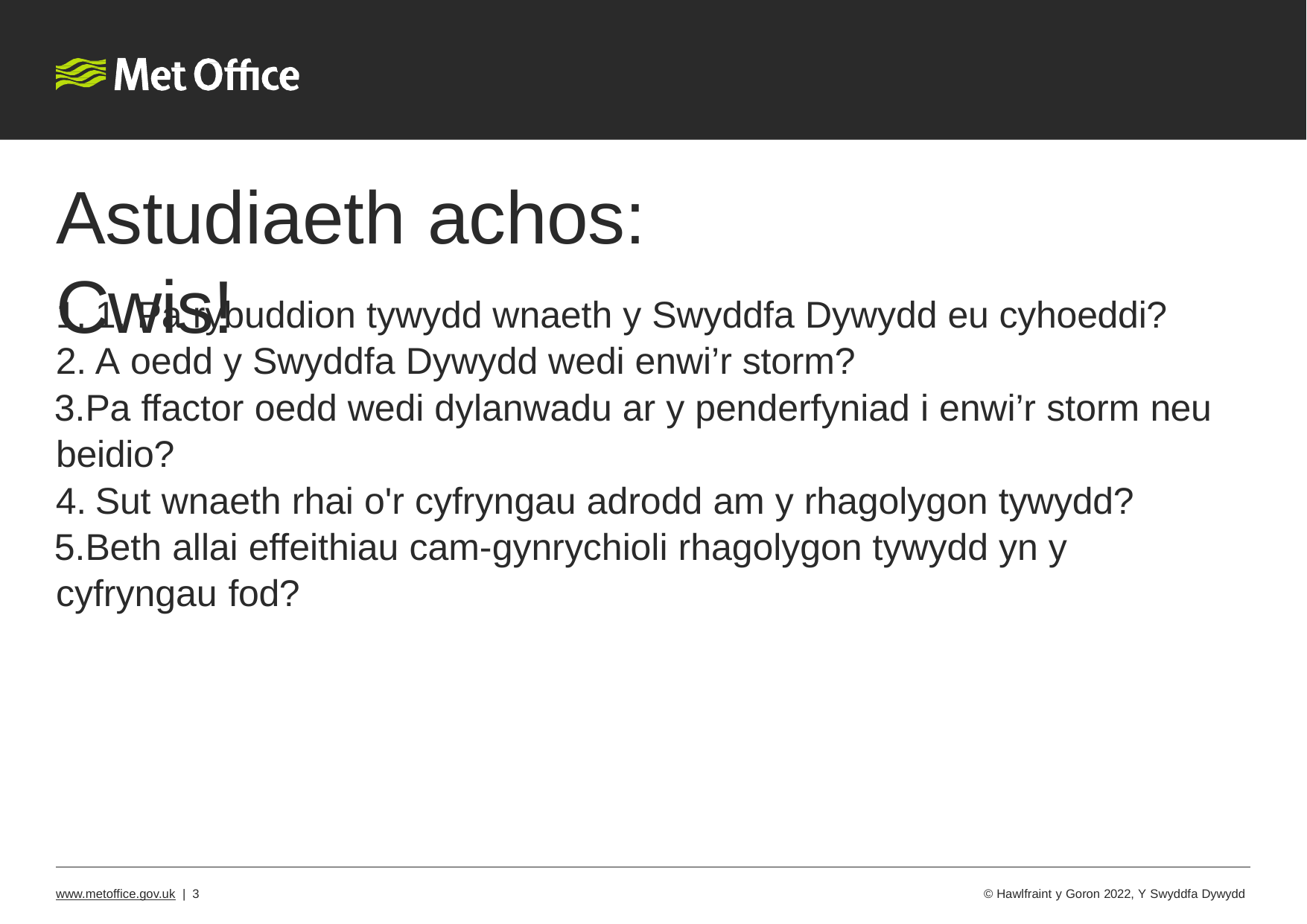

# Astudiaeth	achos:	Cwis!
1. Pa rybuddion tywydd wnaeth y Swyddfa Dywydd eu cyhoeddi?
A oedd y Swyddfa Dywydd wedi enwi’r storm?
Pa ffactor oedd wedi dylanwadu ar y penderfyniad i enwi’r storm neu beidio?
Sut wnaeth rhai o'r cyfryngau adrodd am y rhagolygon tywydd?
Beth allai effeithiau cam-gynrychioli rhagolygon tywydd yn y cyfryngau fod?
www.metoffice.gov.uk | 3
© Hawlfraint y Goron 2022, Y Swyddfa Dywydd